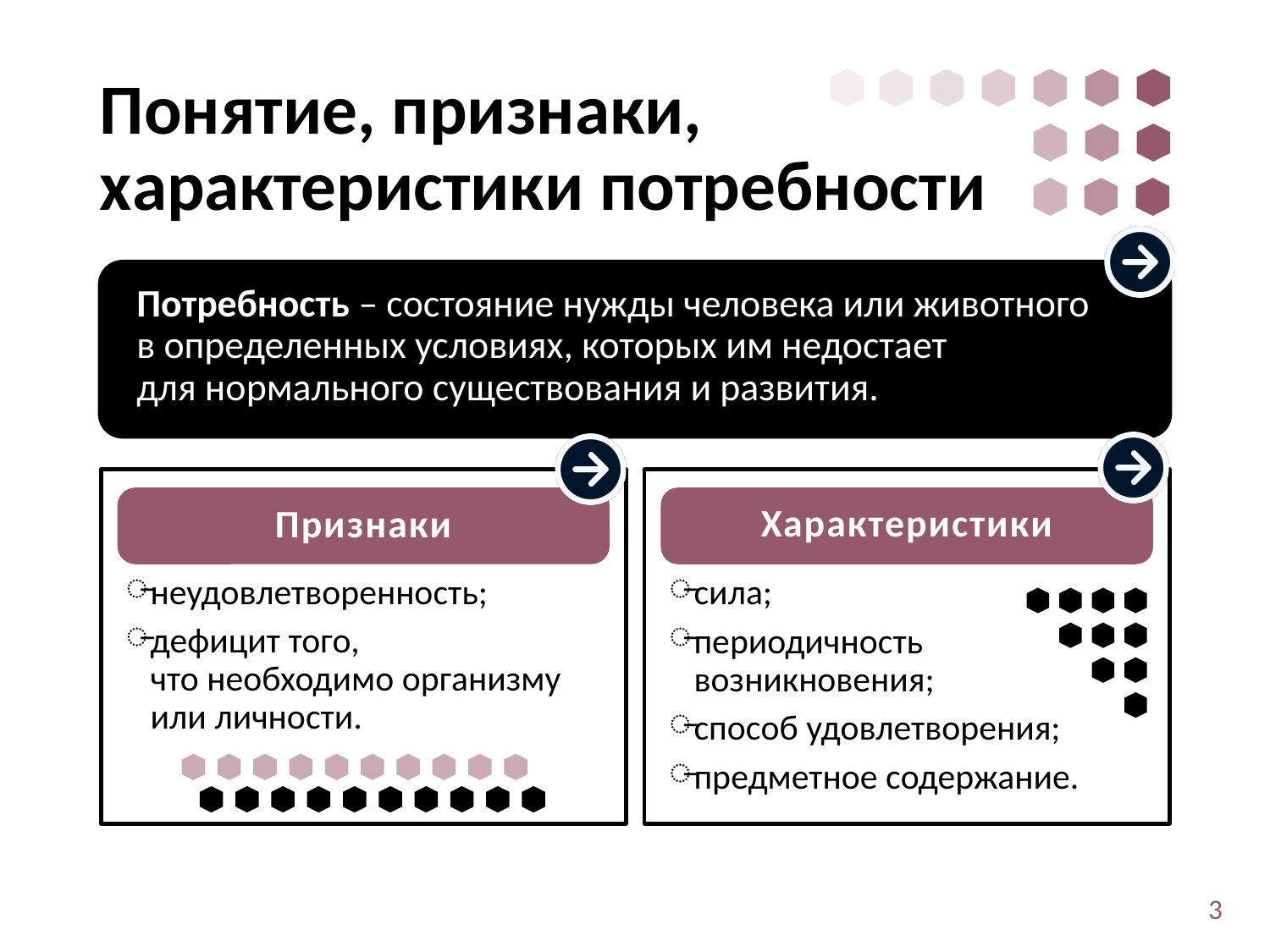

# Понятие, признаки, характеристики потребности

Потребность – состояние нужды человека или животного
в определенных условиях, которых им недостает
для нормального существования и развития.

неудовлетворенность;
дефицит того,
что необходимо организму или личности.
сила;
периодичность возникновения;
способ удовлетворения;
предметное содержание.
Признаки
Характеристики

3